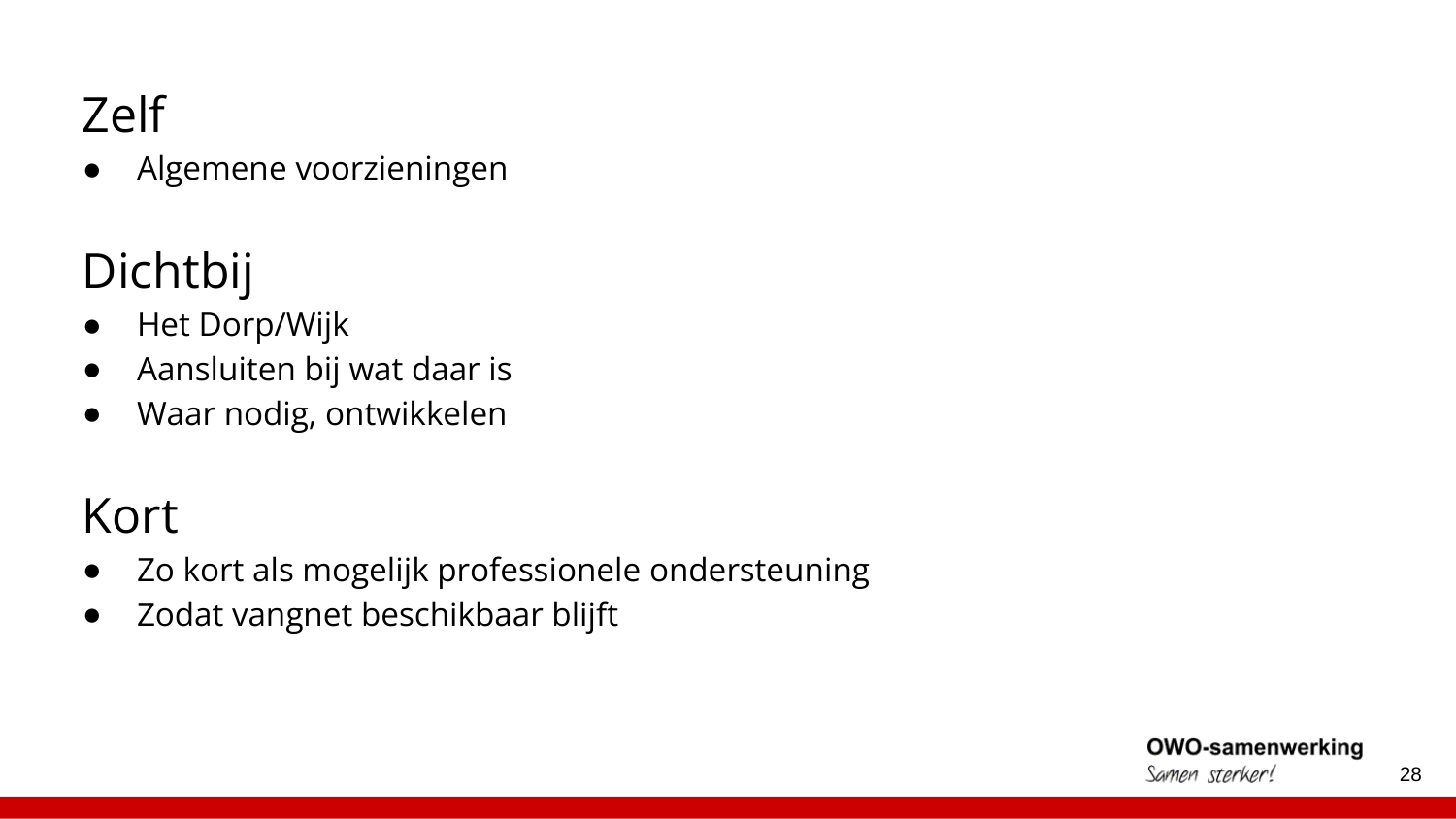

Zelf
Algemene voorzieningen

Dichtbij
Het Dorp/Wijk
Aansluiten bij wat daar is
Waar nodig, ontwikkelen

Kort
Zo kort als mogelijk professionele ondersteuning
Zodat vangnet beschikbaar blijft
28